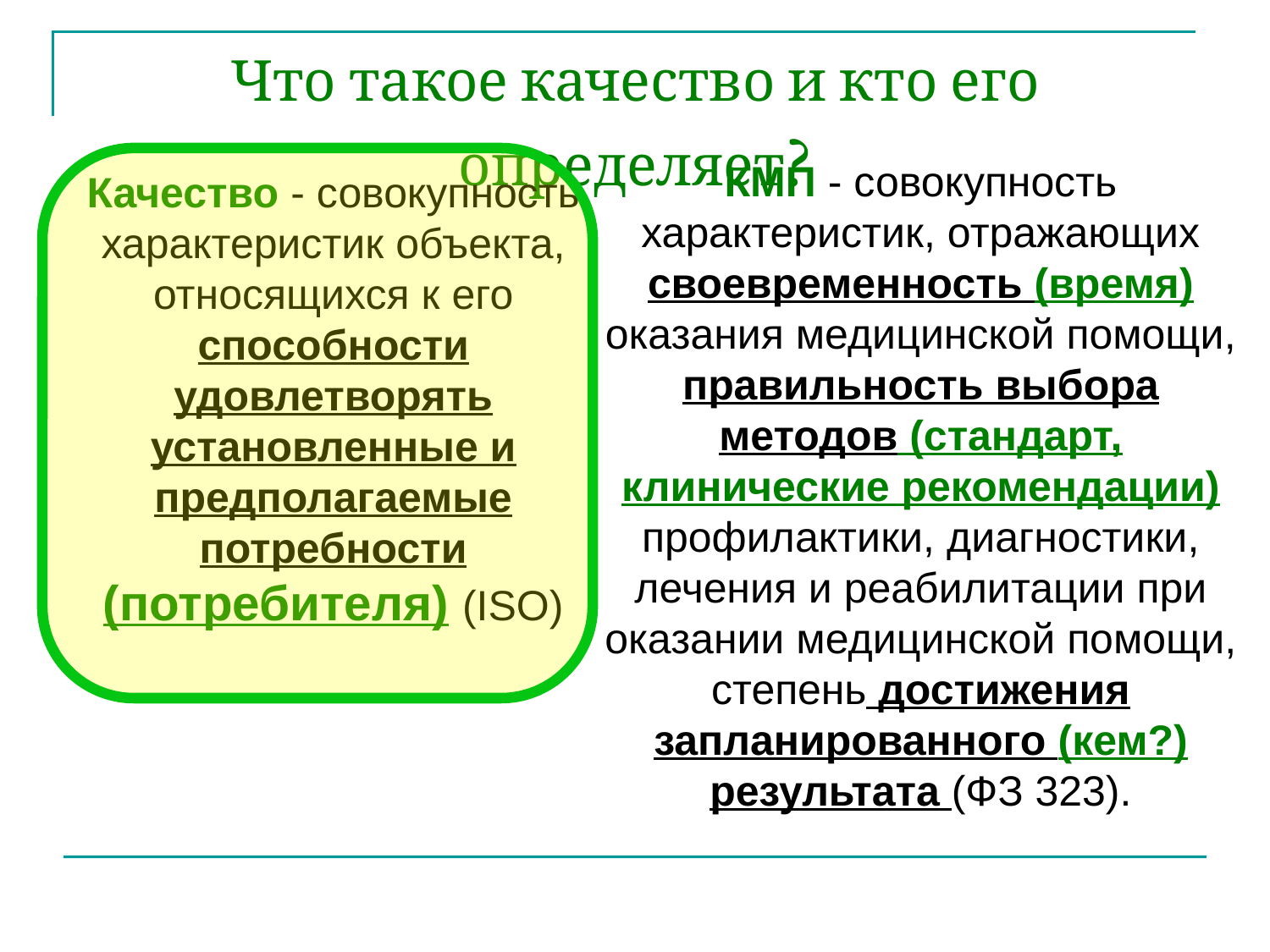

# Что такое качество и кто его определяет?

КМП - совокупность характеристик, отражающих своевременность (время) оказания медицинской помощи, правильность выбора методов (стандарт, клинические рекомендации) профилактики, диагностики, лечения и реабилитации при оказании медицинской помощи, степень достижения запланированного (кем?) результата (ФЗ 323).

Качество - совокупность характеристик объекта, относящихся к его способности удовлетворять установленные и предполагаемые потребности (потребителя) (ISO)